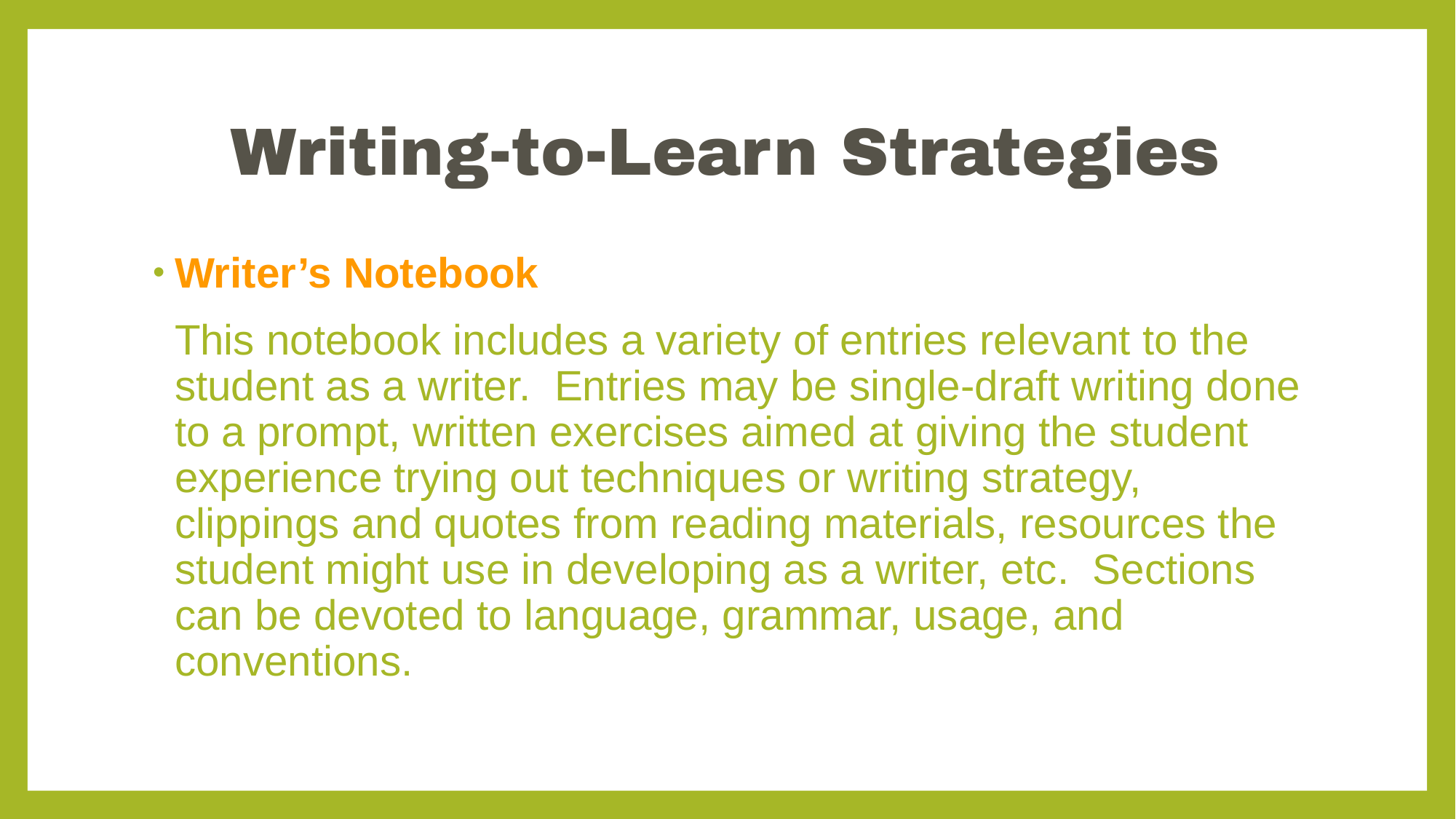

# Writing-to-Learn Strategies
Writer’s Notebook
	This notebook includes a variety of entries relevant to the student as a writer.  Entries may be single-draft writing done to a prompt, written exercises aimed at giving the student experience trying out techniques or writing strategy, clippings and quotes from reading materials, resources the student might use in developing as a writer, etc.  Sections can be devoted to language, grammar, usage, and conventions.